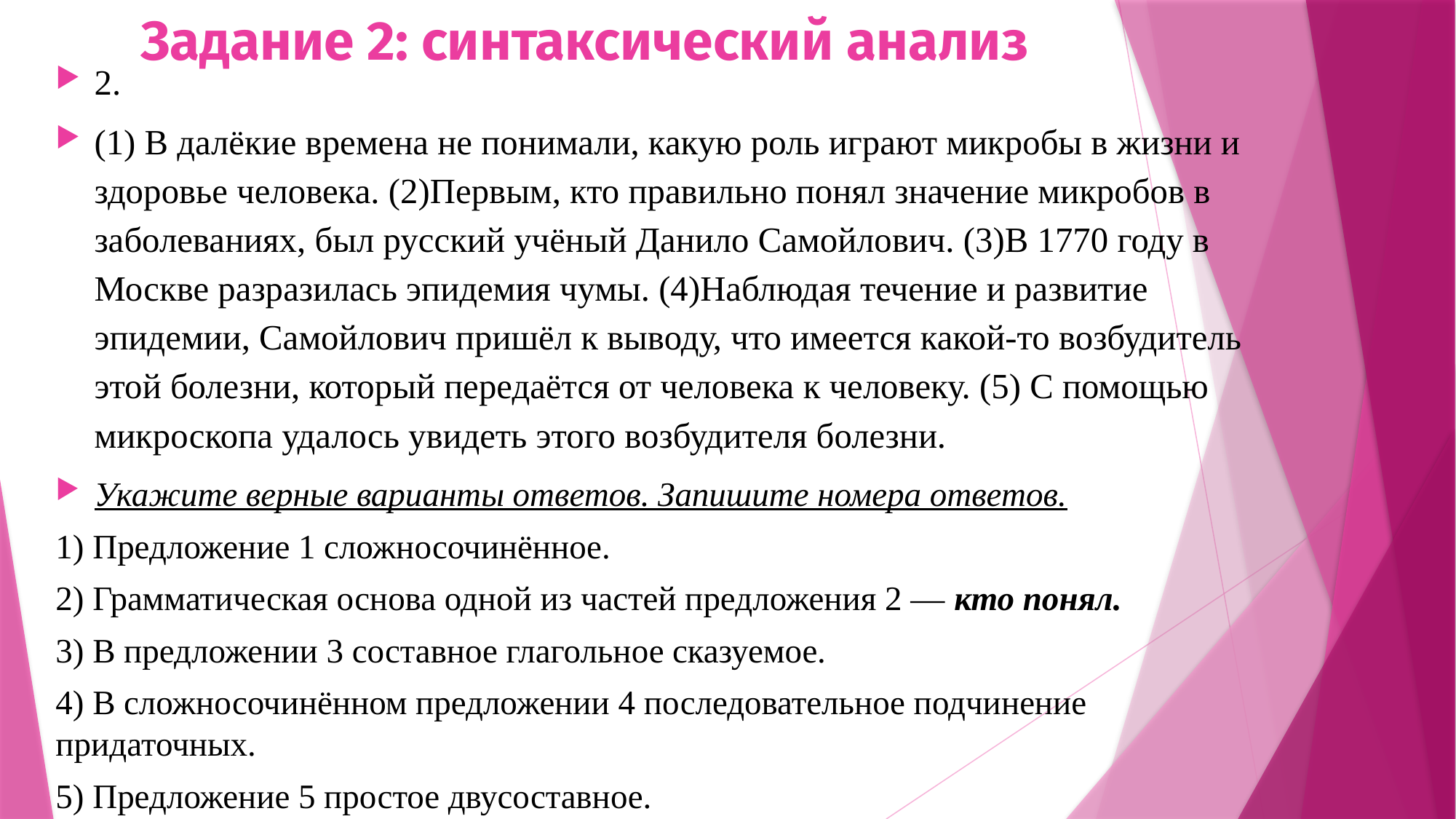

# Задание 2: синтаксический анализ
2.
(1) В далёкие времена не понимали, какую роль играют микробы в жизни и здоровье человека. (2)Первым, кто правильно понял значение микробов в заболеваниях, был русский учёный Данило Самойлович. (3)В 1770 году в Москве разразилась эпидемия чумы. (4)Наблюдая течение и развитие эпидемии, Самойлович пришёл к выводу, что имеется какой-то возбудитель этой болезни, который передаётся от человека к человеку. (5) С помощью микроскопа удалось увидеть этого возбудителя болезни.
Укажите верные варианты ответов. Запишите номера ответов.
1) Предложение 1 сложносочинённое.
2) Грамматическая основа одной из частей предложения 2 — кто понял.
3) В предложении 3 составное глагольное сказуемое.
4) В сложносочинённом предложении 4 последовательное подчинение придаточных.
5) Предложение 5 простое двусоставное.